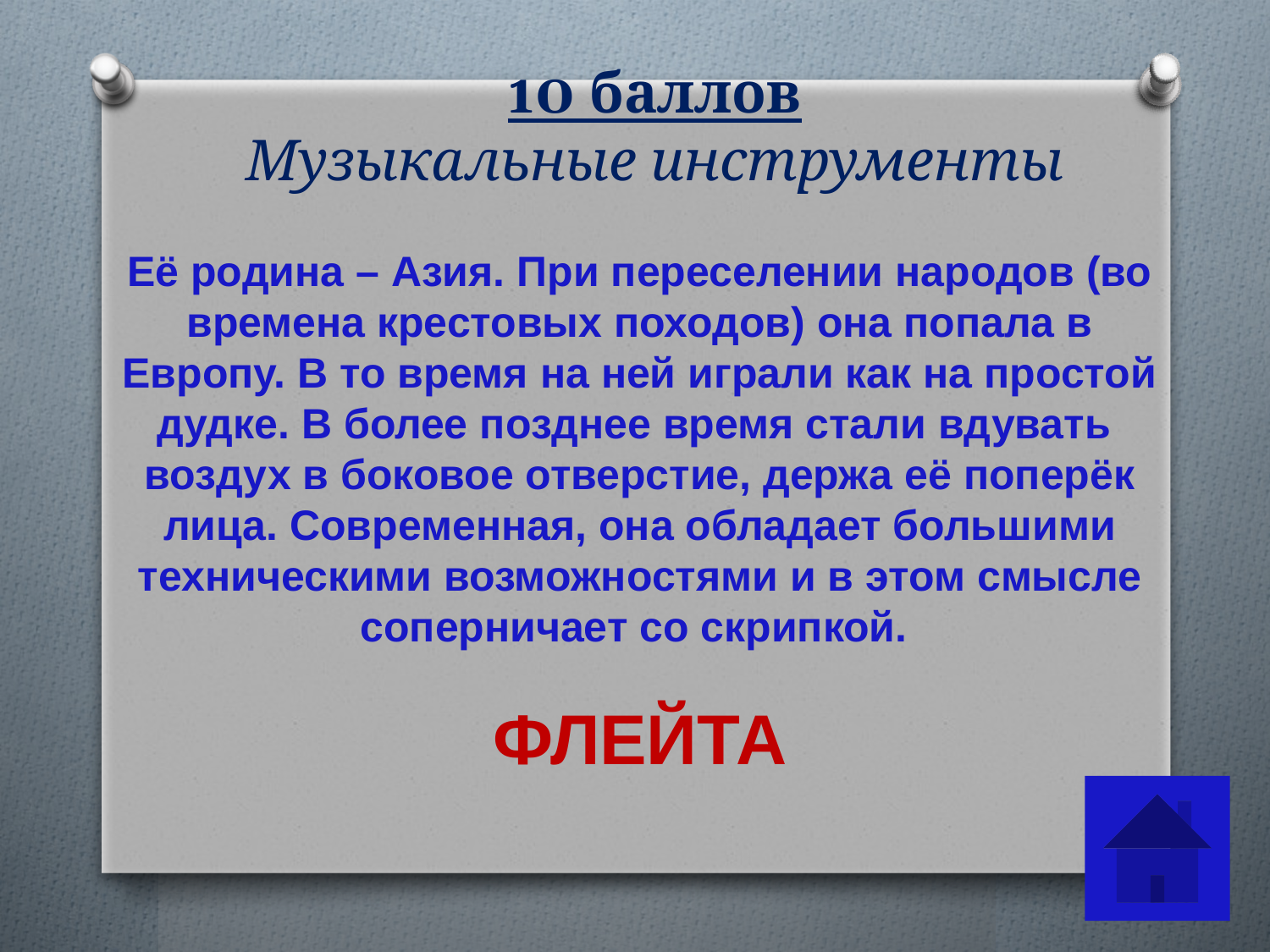

# 10 баллов Музыкальные инструменты

Её родина – Азия. При переселении народов (во времена крестовых походов) она попала в Европу. В то время на ней играли как на простой дудке. В более позднее время стали вдувать  воздух в боковое отверстие, держа её поперёк лица. Современная, она обладает большими техническими возможностями и в этом смысле соперничает со скрипкой.
ФЛЕЙТА